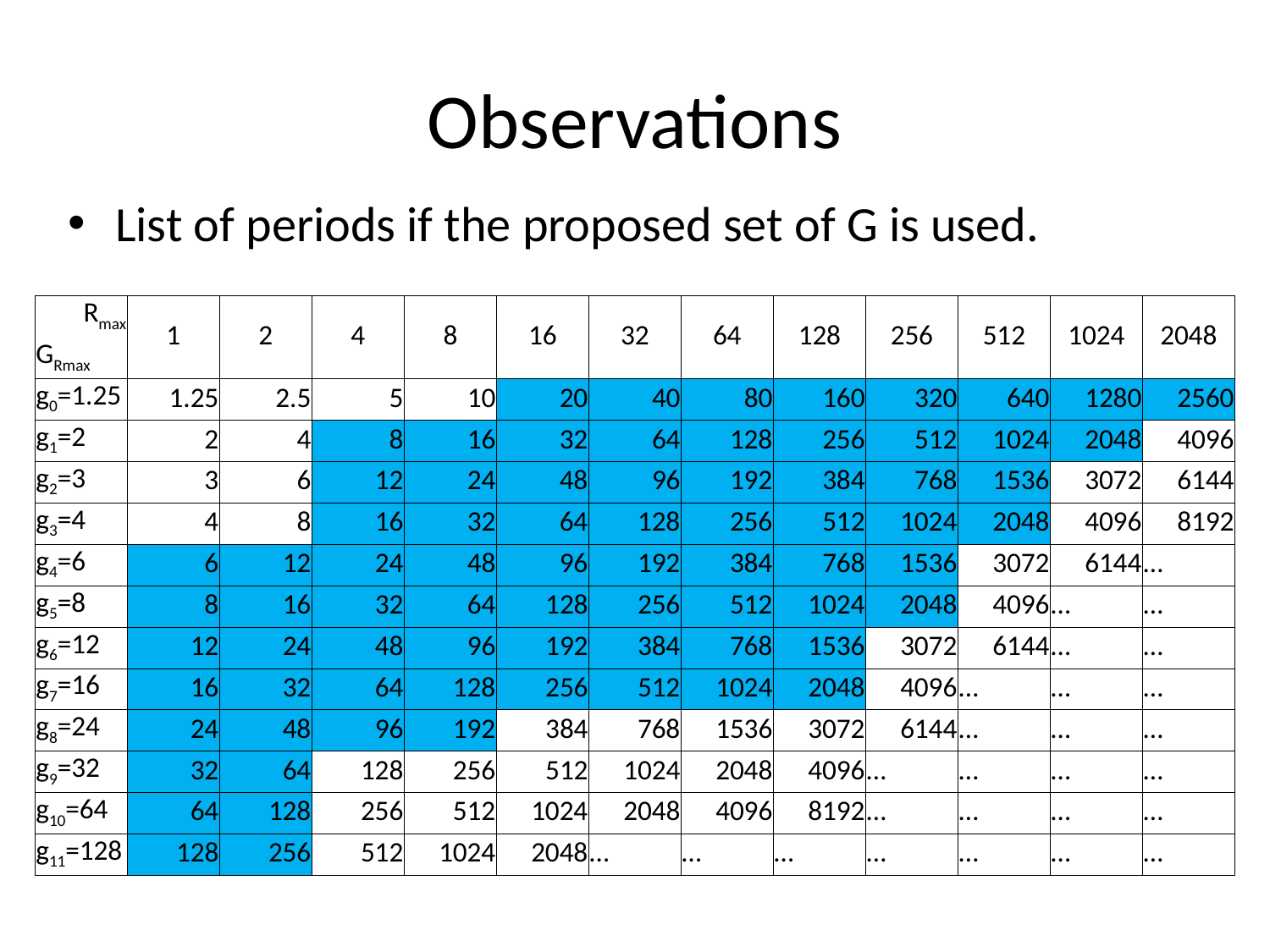

# Observations
List of periods if the proposed set of G is used.

| Rmax | 1 | 2 | 4 | 8 | 16 | 32 | 64 | 128 | 256 | 512 | 1024 | 2048 |
| --- | --- | --- | --- | --- | --- | --- | --- | --- | --- | --- | --- | --- |
| GRmax |  |  |  |  |  |  |  |  |  |  |  |  |
| g0=1.25 | 1.25 | 2.5 | 5 | 10 | 20 | 40 | 80 | 160 | 320 | 640 | 1280 | 2560 |
| g1=2 | 2 | 4 | 8 | 16 | 32 | 64 | 128 | 256 | 512 | 1024 | 2048 | 4096 |
| g2=3 | 3 | 6 | 12 | 24 | 48 | 96 | 192 | 384 | 768 | 1536 | 3072 | 6144 |
| g3=4 | 4 | 8 | 16 | 32 | 64 | 128 | 256 | 512 | 1024 | 2048 | 4096 | 8192 |
| g4=6 | 6 | 12 | 24 | 48 | 96 | 192 | 384 | 768 | 1536 | 3072 | 6144 | … |
| g5=8 | 8 | 16 | 32 | 64 | 128 | 256 | 512 | 1024 | 2048 | 4096 | … | … |
| g6=12 | 12 | 24 | 48 | 96 | 192 | 384 | 768 | 1536 | 3072 | 6144 | … | … |
| g7=16 | 16 | 32 | 64 | 128 | 256 | 512 | 1024 | 2048 | 4096 | … | … | … |
| g8=24 | 24 | 48 | 96 | 192 | 384 | 768 | 1536 | 3072 | 6144 | … | … | … |
| g9=32 | 32 | 64 | 128 | 256 | 512 | 1024 | 2048 | 4096 | … | … | … | … |
| g10=64 | 64 | 128 | 256 | 512 | 1024 | 2048 | 4096 | 8192 | … | … | … | … |
| g11=128 | 128 | 256 | 512 | 1024 | 2048 | … | … | … | … | … | … | … |